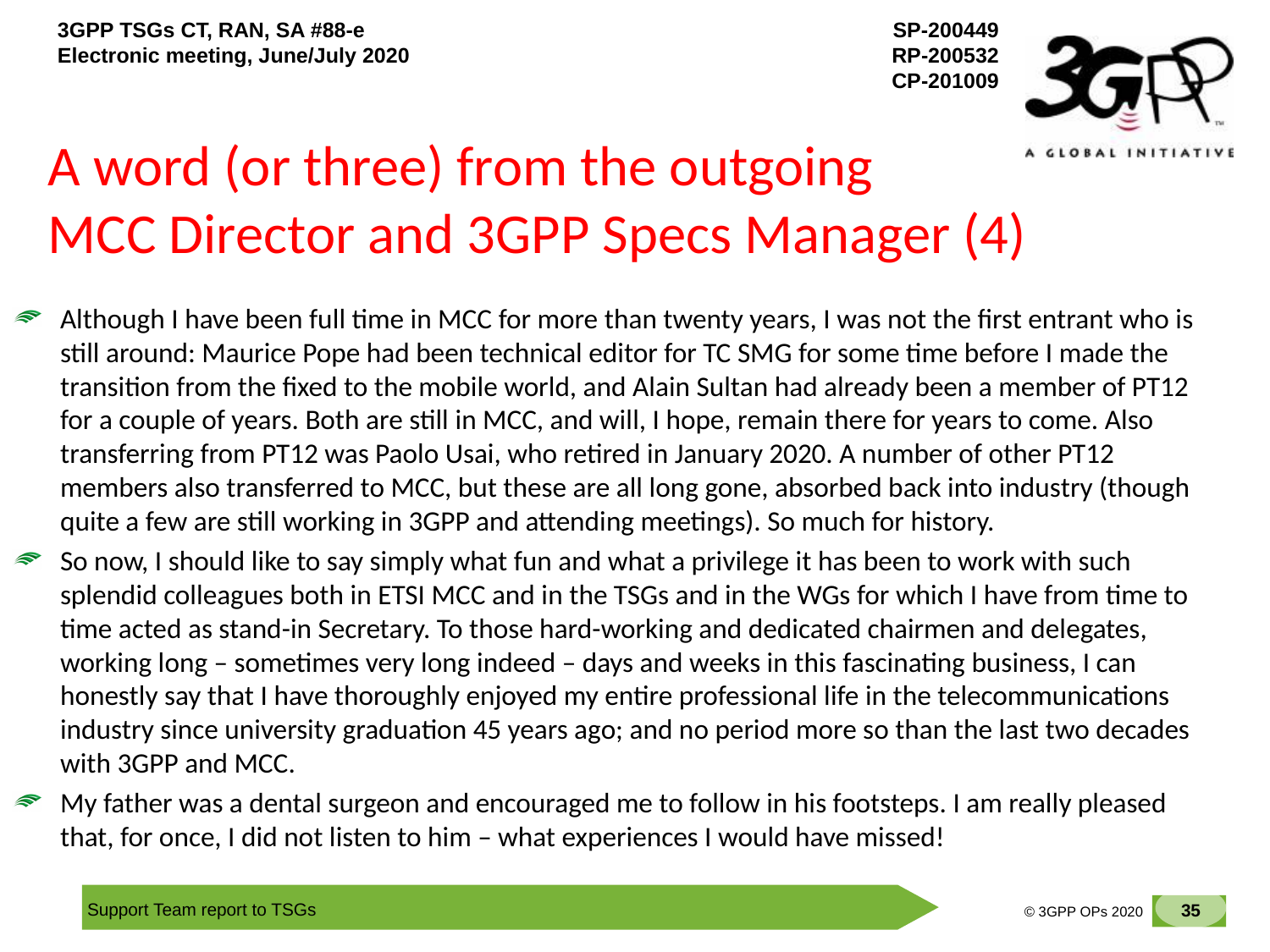

# A word (or three) from the outgoing MCC Director and 3GPP Specs Manager (4)
Although I have been full time in MCC for more than twenty years, I was not the first entrant who is still around: Maurice Pope had been technical editor for TC SMG for some time before I made the transition from the fixed to the mobile world, and Alain Sultan had already been a member of PT12 for a couple of years. Both are still in MCC, and will, I hope, remain there for years to come. Also transferring from PT12 was Paolo Usai, who retired in January 2020. A number of other PT12 members also transferred to MCC, but these are all long gone, absorbed back into industry (though quite a few are still working in 3GPP and attending meetings). So much for history.
So now, I should like to say simply what fun and what a privilege it has been to work with such splendid colleagues both in ETSI MCC and in the TSGs and in the WGs for which I have from time to time acted as stand-in Secretary. To those hard-working and dedicated chairmen and delegates, working long – sometimes very long indeed – days and weeks in this fascinating business, I can honestly say that I have thoroughly enjoyed my entire professional life in the telecommunications industry since university graduation 45 years ago; and no period more so than the last two decades with 3GPP and MCC.
My father was a dental surgeon and encouraged me to follow in his footsteps. I am really pleased that, for once, I did not listen to him – what experiences I would have missed!

35